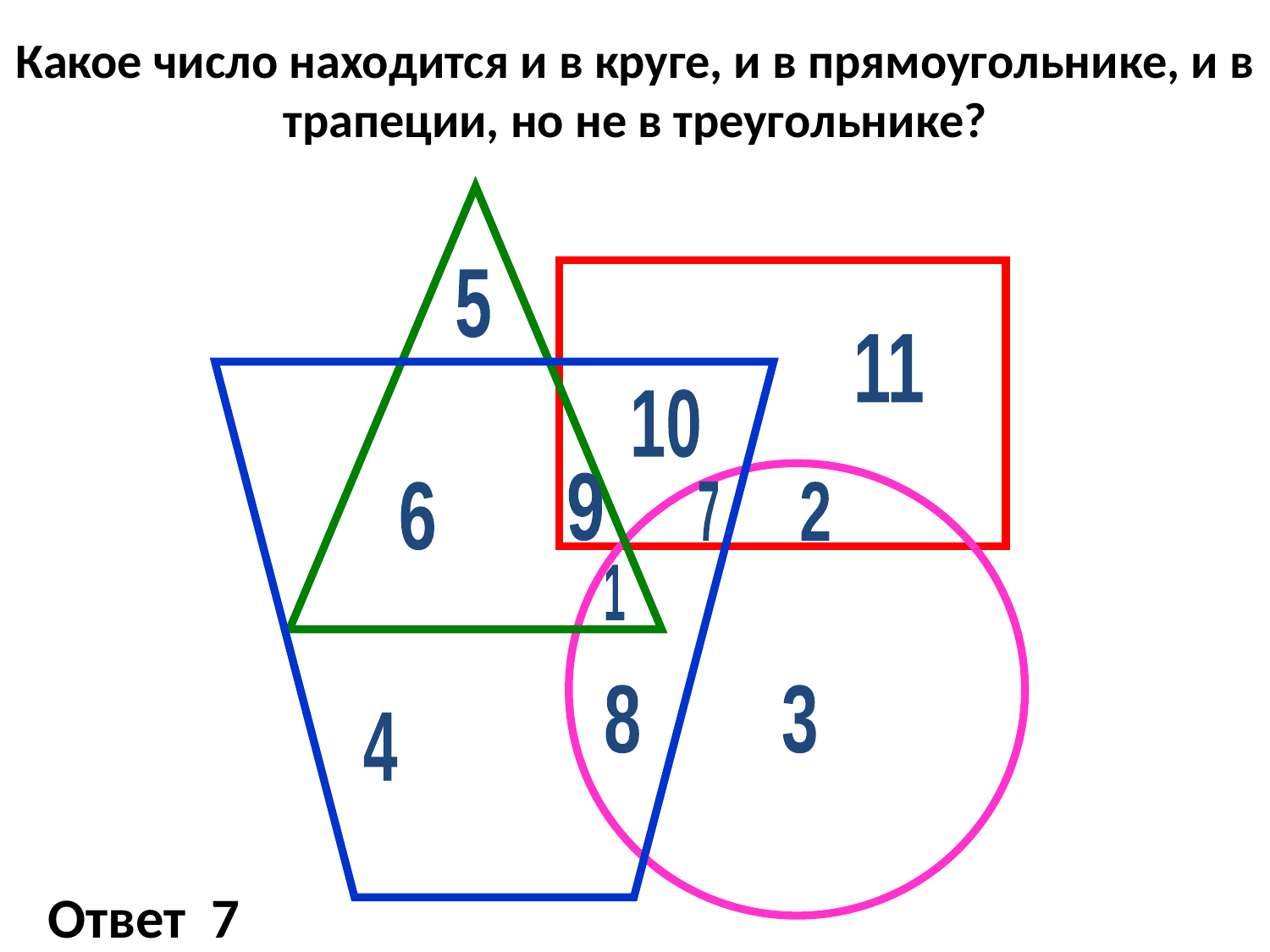

# Какое число находится и в круге, и в прямоугольнике, и в трапеции, но не в треугольнике?

5
11

10

9
6
7
2
1
8
3
4
Ответ  7